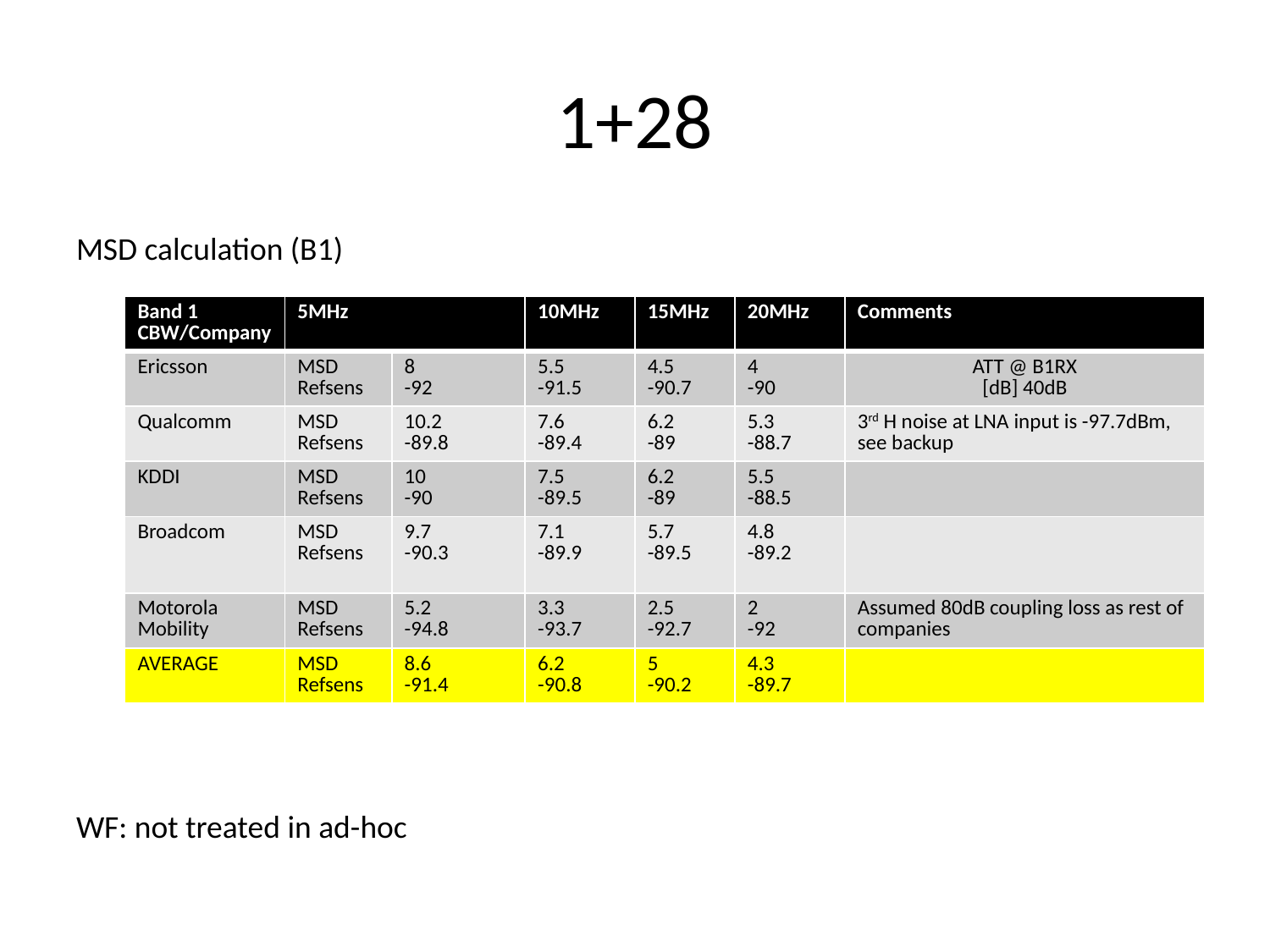

# 1+28
MSD calculation (B1)

WF: not treated in ad-hoc
| Band 1 CBW/Company | 5MHz |  | 10MHz | 15MHz | 20MHz | Comments |
| --- | --- | --- | --- | --- | --- | --- |
| Ericsson | MSD Refsens | 8 -92 | 5.5 -91.5 | 4.5 -90.7 | 4 -90 | ATT @ B1RX [dB] 40dB |
| Qualcomm | MSD Refsens | 10.2 -89.8 | 7.6 -89.4 | 6.2 -89 | 5.3 -88.7 | 3rd H noise at LNA input is -97.7dBm, see backup |
| KDDI | MSD Refsens | 10 -90 | 7.5 -89.5 | 6.2 -89 | 5.5 -88.5 |  |
| Broadcom | MSD Refsens | 9.7 -90.3 | 7.1 -89.9 | 5.7 -89.5 | 4.8 -89.2 |  |
| Motorola Mobility | MSD Refsens | 5.2 -94.8 | 3.3 -93.7 | 2.5 -92.7 | 2 -92 | Assumed 80dB coupling loss as rest of companies |
| AVERAGE | MSD Refsens | 8.6 -91.4 | 6.2 -90.8 | 5 -90.2 | 4.3 -89.7 |  |